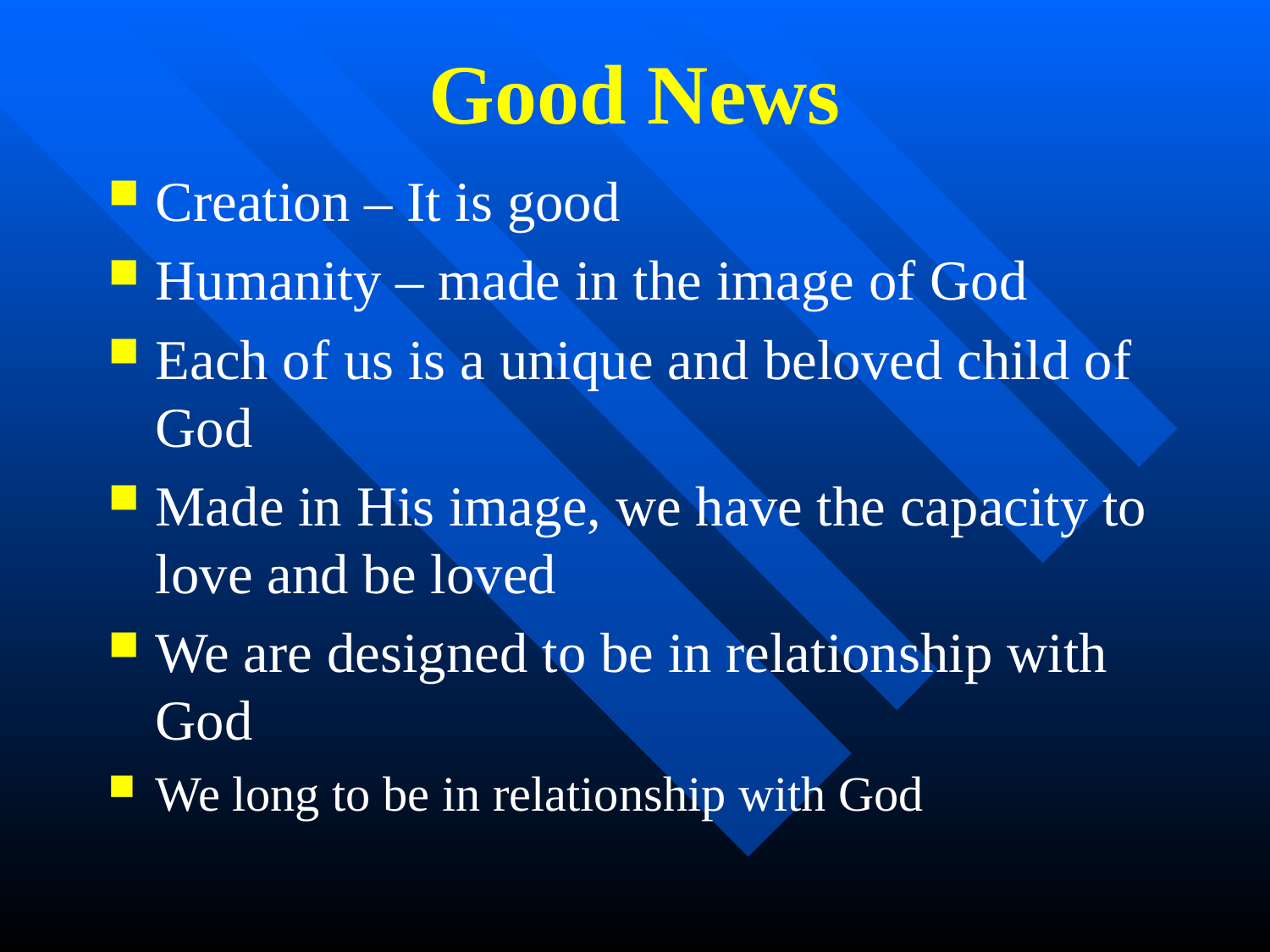

# Good News
Creation – It is good
Humanity – made in the image of God
Each of us is a unique and beloved child of God
Made in His image, we have the capacity to love and be loved
We are designed to be in relationship with God
We long to be in relationship with God